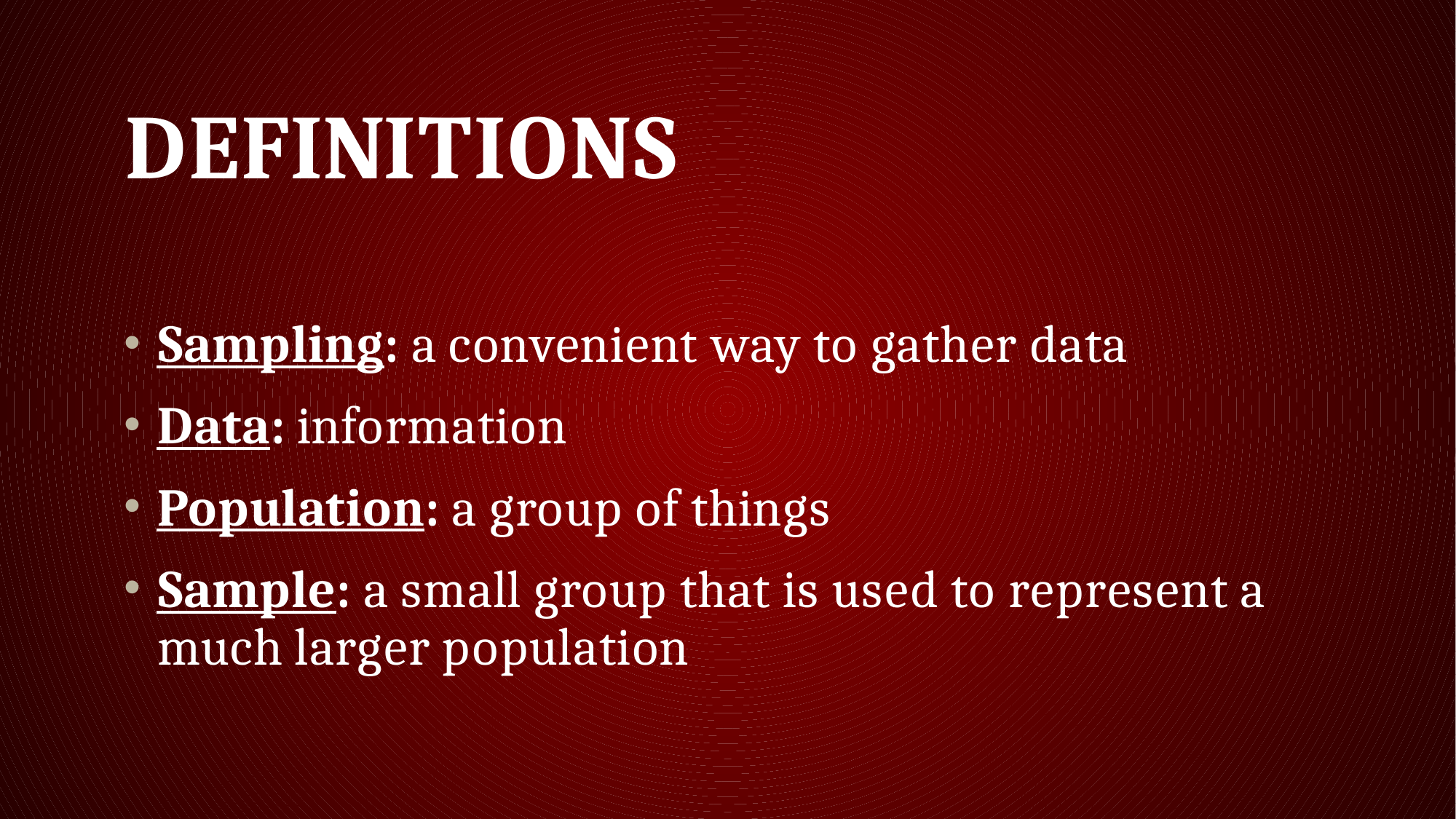

# Definitions
Sampling: a convenient way to gather data
Data: information
Population: a group of things
Sample: a small group that is used to represent a much larger population